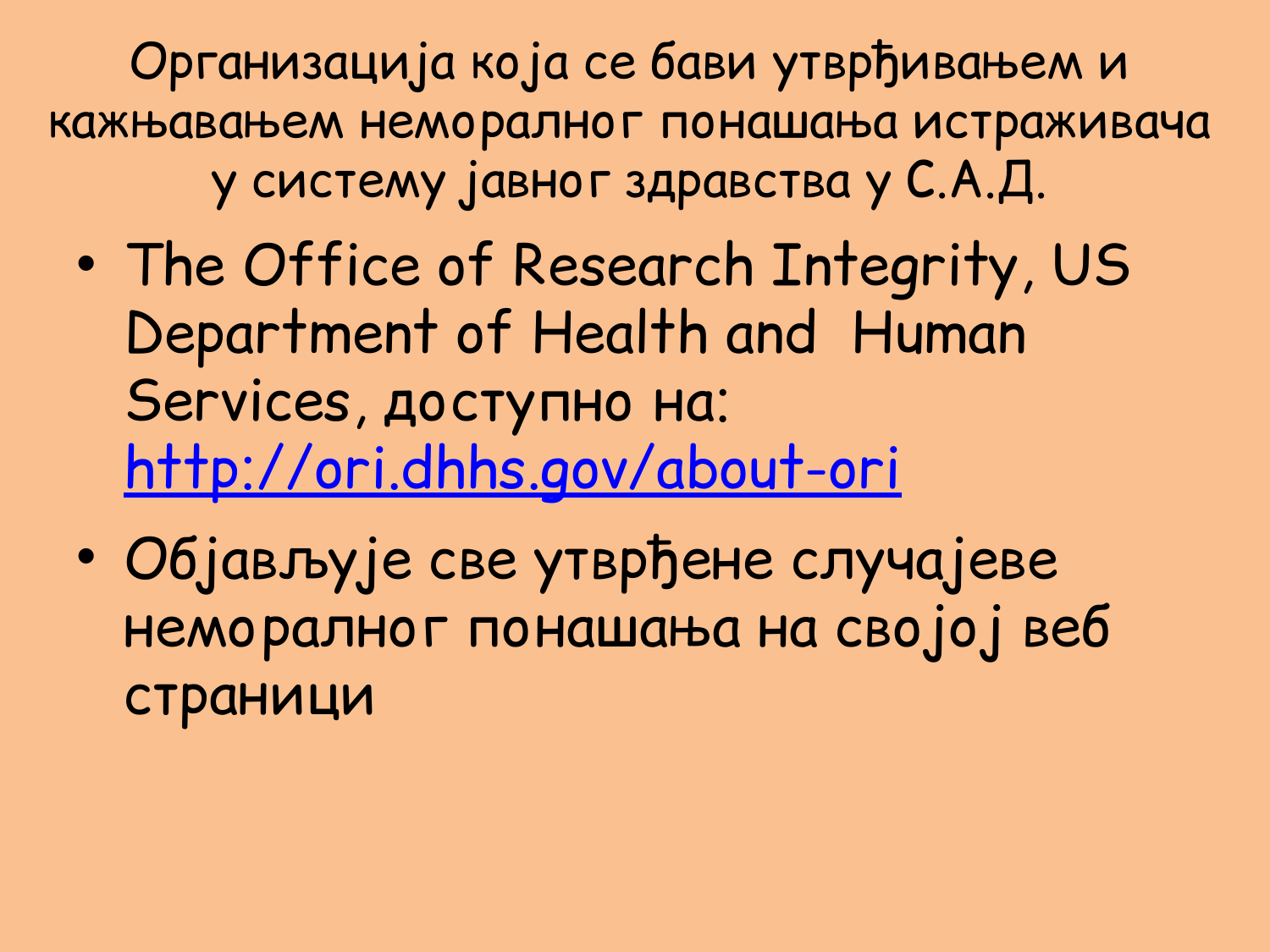

# Организација која се бави утврђивањем и кажњавањем неморалног понашања истраживача у систему јавног здравства у С.А.Д.
The Office of Research Integrity, US Department of Health and  Human Services, доступно на: http://ori.dhhs.gov/about-ori
Објављује све утврђене случајеве неморалног понашања на својој веб страници